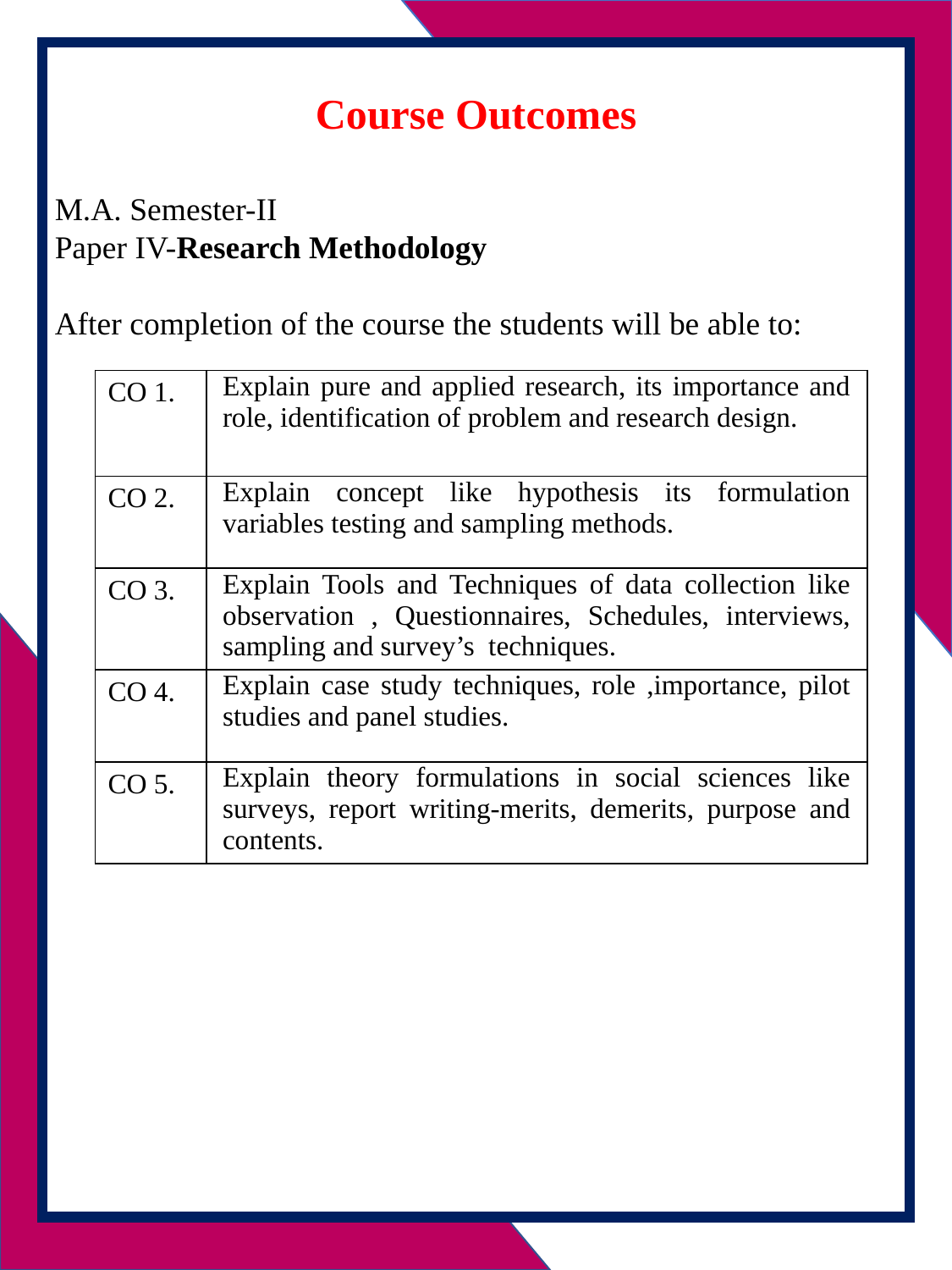

Course Outcomes

M.A. Semester-II
Paper IV-Research Methodology

After completion of the course the students will be able to:

| CO 1. | Explain pure and applied research, its importance and role, identification of problem and research design. |
| --- | --- |
| CO 2. | Explain concept like hypothesis its formulation variables testing and sampling methods. |
| CO 3. | Explain Tools and Techniques of data collection like observation , Questionnaires, Schedules, interviews, sampling and survey’s techniques. |
| CO 4. | Explain case study techniques, role ,importance, pilot studies and panel studies. |
| CO 5. | Explain theory formulations in social sciences like surveys, report writing-merits, demerits, purpose and contents. |